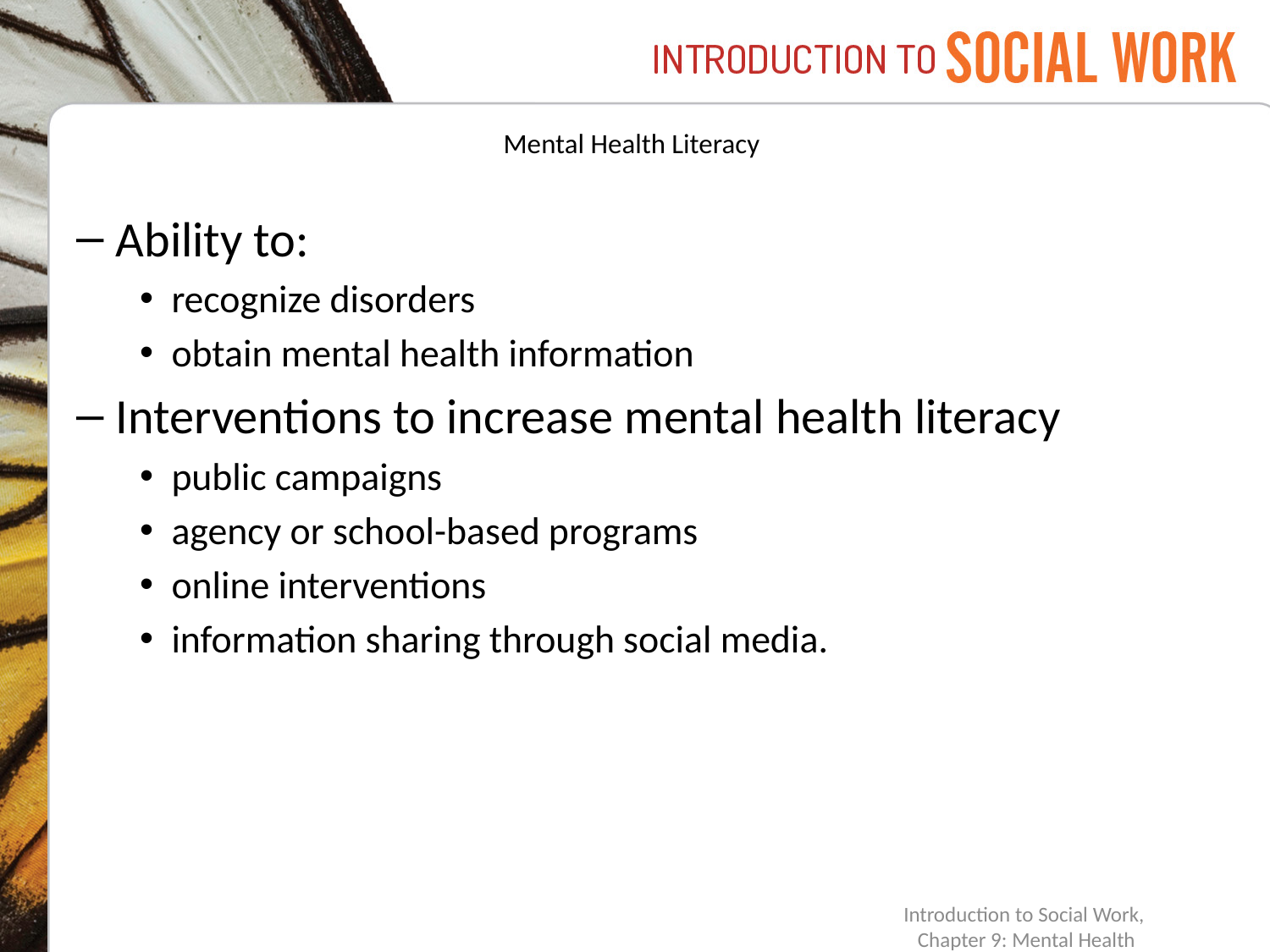

# Mental Health Literacy
Ability to:
recognize disorders
obtain mental health information
Interventions to increase mental health literacy
public campaigns
agency or school-based programs
online interventions
information sharing through social media.

Introduction to Social Work,
Chapter 9: Mental Health